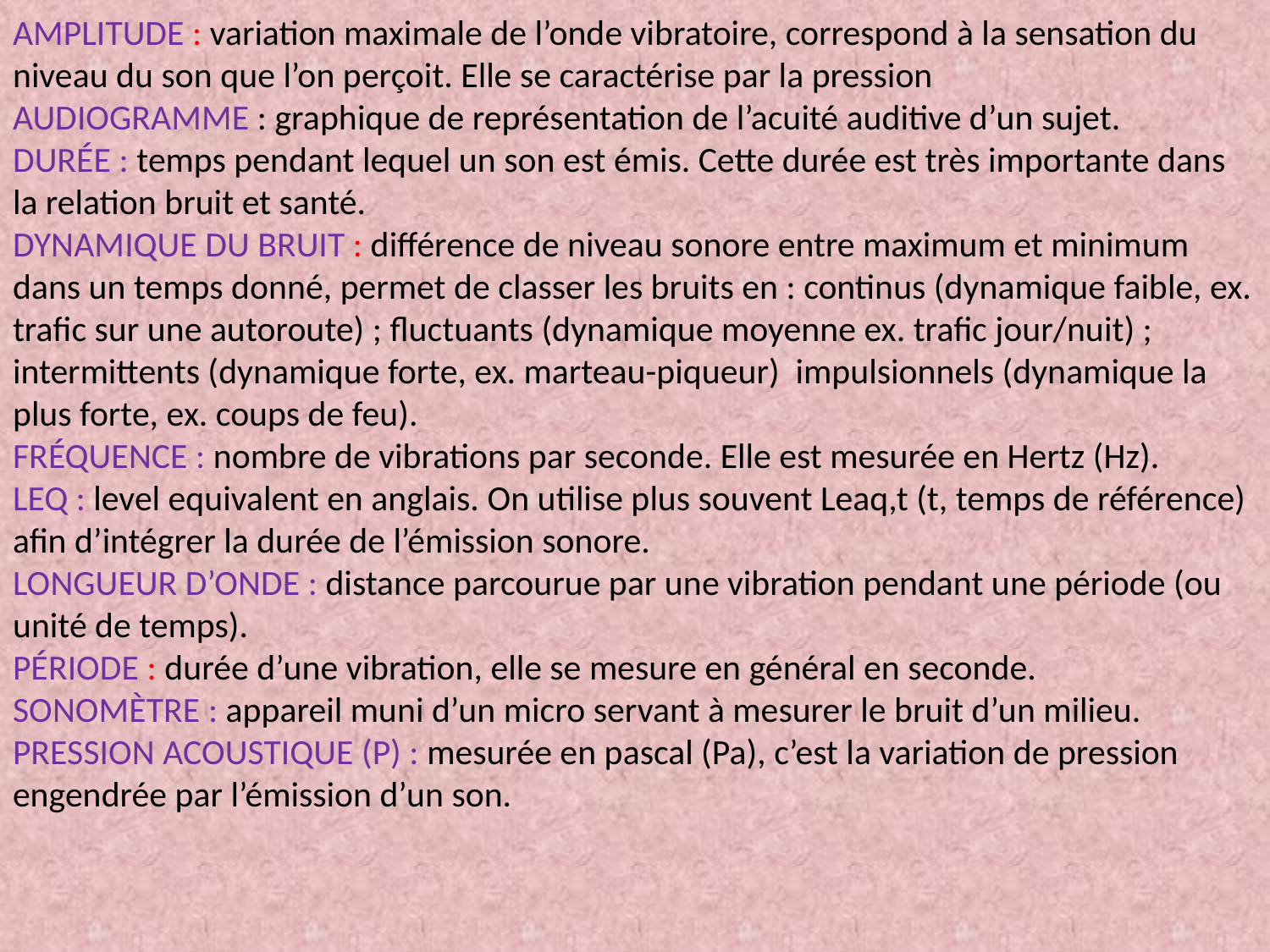

AMPLITUDE : variation maximale de l’onde vibratoire, correspond à la sensation du niveau du son que l’on perçoit. Elle se caractérise par la pression
AUDIOGRAMME : graphique de représentation de l’acuité auditive d’un sujet.
DURÉE : temps pendant lequel un son est émis. Cette durée est très importante dans la relation bruit et santé.
DYNAMIQUE DU BRUIT : différence de niveau sonore entre maximum et minimum dans un temps donné, permet de classer les bruits en : continus (dynamique faible, ex. trafic sur une autoroute) ; fluctuants (dynamique moyenne ex. trafic jour/nuit) ; intermittents (dynamique forte, ex. marteau-piqueur)  impulsionnels (dynamique la plus forte, ex. coups de feu).
FRÉQUENCE : nombre de vibrations par seconde. Elle est mesurée en Hertz (Hz).
LEQ : level equivalent en anglais. On utilise plus souvent Leaq,t (t, temps de référence) afin d’intégrer la durée de l’émission sonore.
LONGUEUR D’ONDE : distance parcourue par une vibration pendant une période (ou unité de temps).
PÉRIODE : durée d’une vibration, elle se mesure en général en seconde.
SONOMÈTRE : appareil muni d’un micro servant à mesurer le bruit d’un milieu.
PRESSION ACOUSTIQUE (P) : mesurée en pascal (Pa), c’est la variation de pression engendrée par l’émission d’un son.